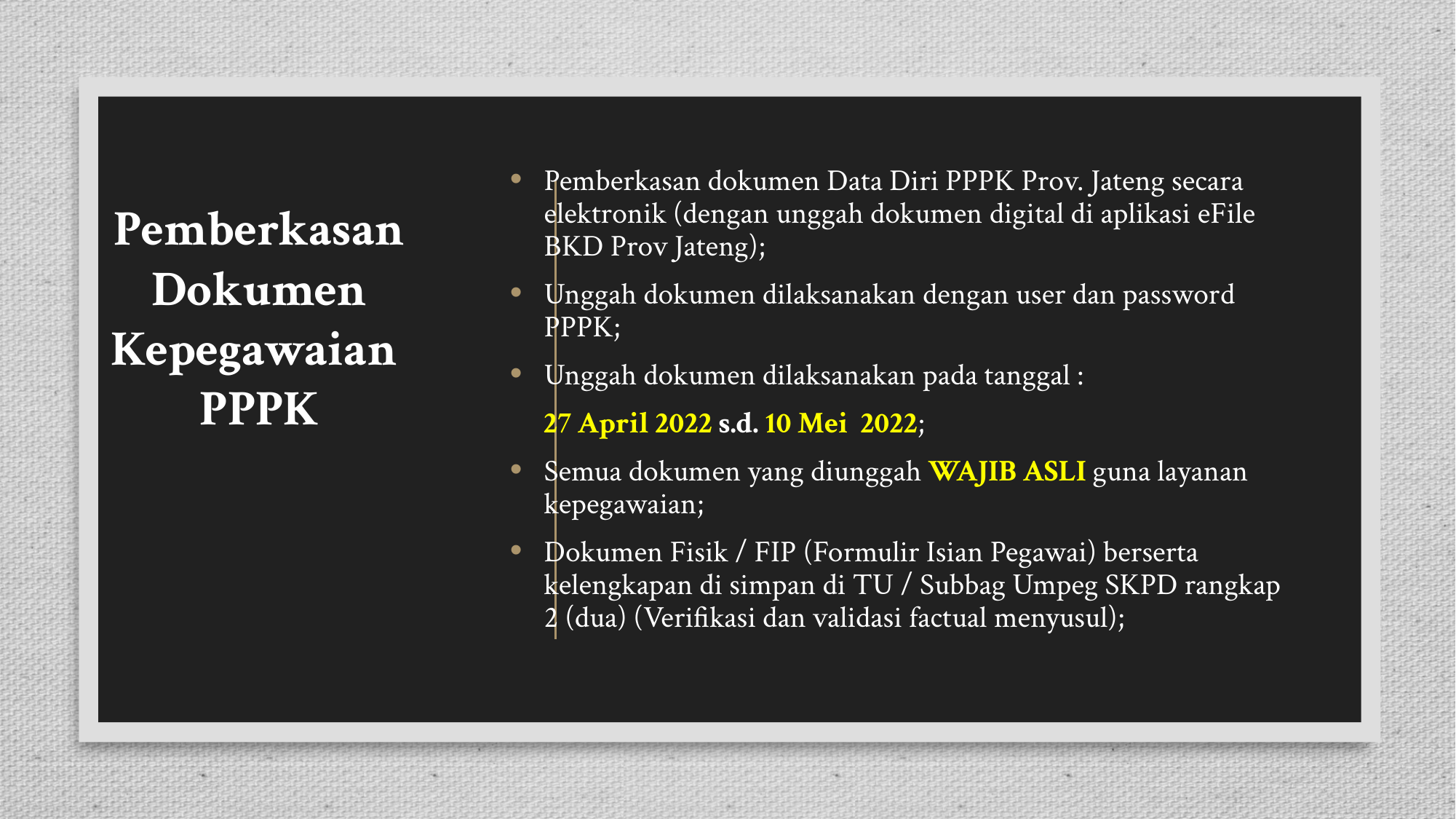

Pemberkasan dokumen Data Diri PPPK Prov. Jateng secara elektronik (dengan unggah dokumen digital di aplikasi eFile BKD Prov Jateng);
Unggah dokumen dilaksanakan dengan user dan password PPPK;
Unggah dokumen dilaksanakan pada tanggal :
27 April 2022 s.d. 10 Mei  2022;
Semua dokumen yang diunggah WAJIB ASLI guna layanan kepegawaian;
Dokumen Fisik / FIP (Formulir Isian Pegawai) berserta kelengkapan di simpan di TU / Subbag Umpeg SKPD rangkap 2 (dua) (Verifikasi dan validasi factual menyusul);
# Pemberkasan Dokumen Kepegawaian PPPK